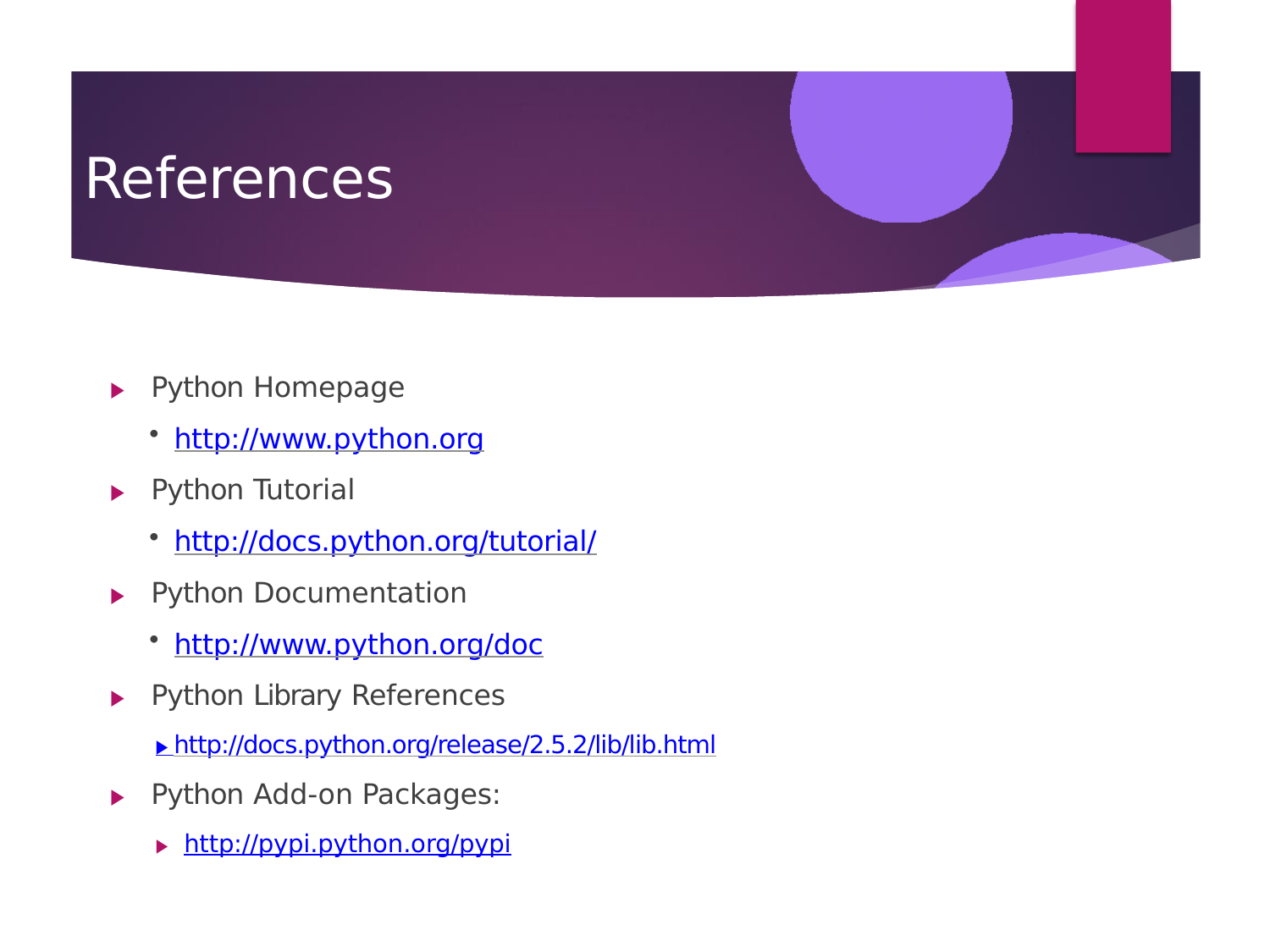

# References
▶	Python Homepage
http://www.python.org
▶	Python Tutorial
http://docs.python.org/tutorial/
▶	Python Documentation
http://www.python.org/doc
▶	Python Library References
▶ http://docs.python.org/release/2.5.2/lib/lib.html
▶	Python Add-on Packages:
▶ http://pypi.python.org/pypi